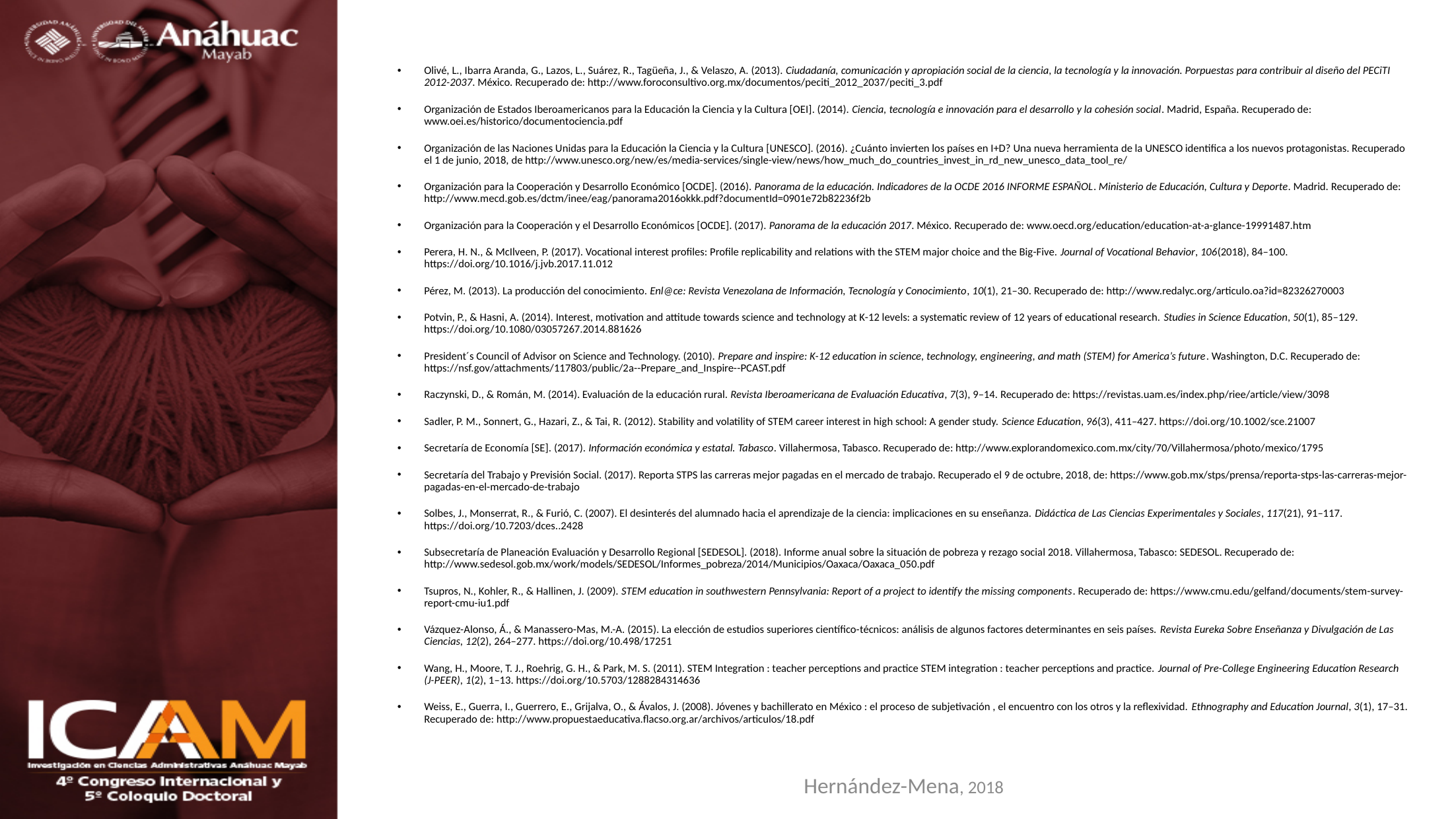

Olivé, L., Ibarra Aranda, G., Lazos, L., Suárez, R., Tagüeña, J., & Velaszo, A. (2013). Ciudadanía, comunicación y apropiación social de la ciencia, la tecnología y la innovación. Porpuestas para contribuir al diseño del PECiTI 2012-2037. México. Recuperado de: http://www.foroconsultivo.org.mx/documentos/peciti_2012_2037/peciti_3.pdf
Organización de Estados Iberoamericanos para la Educación la Ciencia y la Cultura [OEI]. (2014). Ciencia, tecnología e innovación para el desarrollo y la cohesión social. Madrid, España. Recuperado de: www.oei.es/historico/documentociencia.pdf
Organización de las Naciones Unidas para la Educación la Ciencia y la Cultura [UNESCO]. (2016). ¿Cuánto invierten los países en I+D? Una nueva herramienta de la UNESCO identifica a los nuevos protagonistas. Recuperado el 1 de junio, 2018, de http://www.unesco.org/new/es/media-services/single-view/news/how_much_do_countries_invest_in_rd_new_unesco_data_tool_re/
Organización para la Cooperación y Desarrollo Económico [OCDE]. (2016). Panorama de la educación. Indicadores de la OCDE 2016 INFORME ESPAÑOL. Ministerio de Educación, Cultura y Deporte. Madrid. Recuperado de: http://www.mecd.gob.es/dctm/inee/eag/panorama2016okkk.pdf?documentId=0901e72b82236f2b
Organización para la Cooperación y el Desarrollo Económicos [OCDE]. (2017). Panorama de la educación 2017. México. Recuperado de: www.oecd.org/education/education-at-a-glance-19991487.htm
Perera, H. N., & McIlveen, P. (2017). Vocational interest profiles: Profile replicability and relations with the STEM major choice and the Big-Five. Journal of Vocational Behavior, 106(2018), 84–100. https://doi.org/10.1016/j.jvb.2017.11.012
Pérez, M. (2013). La producción del conocimiento. Enl@ce: Revista Venezolana de Información, Tecnología y Conocimiento, 10(1), 21–30. Recuperado de: http://www.redalyc.org/articulo.oa?id=82326270003
Potvin, P., & Hasni, A. (2014). Interest, motivation and attitude towards science and technology at K-12 levels: a systematic review of 12 years of educational research. Studies in Science Education, 50(1), 85–129. https://doi.org/10.1080/03057267.2014.881626
President´s Council of Advisor on Science and Technology. (2010). Prepare and inspire: K-12 education in science, technology, engineering, and math (STEM) for America’s future. Washington, D.C. Recuperado de: https://nsf.gov/attachments/117803/public/2a--Prepare_and_Inspire--PCAST.pdf
Raczynski, D., & Román, M. (2014). Evaluación de la educación rural. Revista Iberoamericana de Evaluación Educativa, 7(3), 9–14. Recuperado de: https://revistas.uam.es/index.php/riee/article/view/3098
Sadler, P. M., Sonnert, G., Hazari, Z., & Tai, R. (2012). Stability and volatility of STEM career interest in high school: A gender study. Science Education, 96(3), 411–427. https://doi.org/10.1002/sce.21007
Secretaría de Economía [SE]. (2017). Información económica y estatal. Tabasco. Villahermosa, Tabasco. Recuperado de: http://www.explorandomexico.com.mx/city/70/Villahermosa/photo/mexico/1795
Secretaría del Trabajo y Previsión Social. (2017). Reporta STPS las carreras mejor pagadas en el mercado de trabajo. Recuperado el 9 de octubre, 2018, de: https://www.gob.mx/stps/prensa/reporta-stps-las-carreras-mejor-pagadas-en-el-mercado-de-trabajo
Solbes, J., Monserrat, R., & Furió, C. (2007). El desinterés del alumnado hacia el aprendizaje de la ciencia: implicaciones en su enseñanza. Didáctica de Las Ciencias Experimentales y Sociales, 117(21), 91–117. https://doi.org/10.7203/dces..2428
Subsecretaría de Planeación Evaluación y Desarrollo Regional [SEDESOL]. (2018). Informe anual sobre la situación de pobreza y rezago social 2018. Villahermosa, Tabasco: SEDESOL. Recuperado de: http://www.sedesol.gob.mx/work/models/SEDESOL/Informes_pobreza/2014/Municipios/Oaxaca/Oaxaca_050.pdf
Tsupros, N., Kohler, R., & Hallinen, J. (2009). STEM education in southwestern Pennsylvania: Report of a project to identify the missing components. Recuperado de: https://www.cmu.edu/gelfand/documents/stem-survey-report-cmu-iu1.pdf
Vázquez-Alonso, Á., & Manassero-Mas, M.-A. (2015). La elección de estudios superiores científico-técnicos: análisis de algunos factores determinantes en seis países. Revista Eureka Sobre Enseñanza y Divulgación de Las Ciencias, 12(2), 264–277. https://doi.org/10.498/17251
Wang, H., Moore, T. J., Roehrig, G. H., & Park, M. S. (2011). STEM Integration : teacher perceptions and practice STEM integration : teacher perceptions and practice. Journal of Pre-College Engineering Education Research (J-PEER), 1(2), 1–13. https://doi.org/10.5703/1288284314636
Weiss, E., Guerra, I., Guerrero, E., Grijalva, O., & Ávalos, J. (2008). Jóvenes y bachillerato en México : el proceso de subjetivación , el encuentro con los otros y la reflexividad. Ethnography and Education Journal, 3(1), 17–31. Recuperado de: http://www.propuestaeducativa.flacso.org.ar/archivos/articulos/18.pdf

Hernández-Mena, 2018